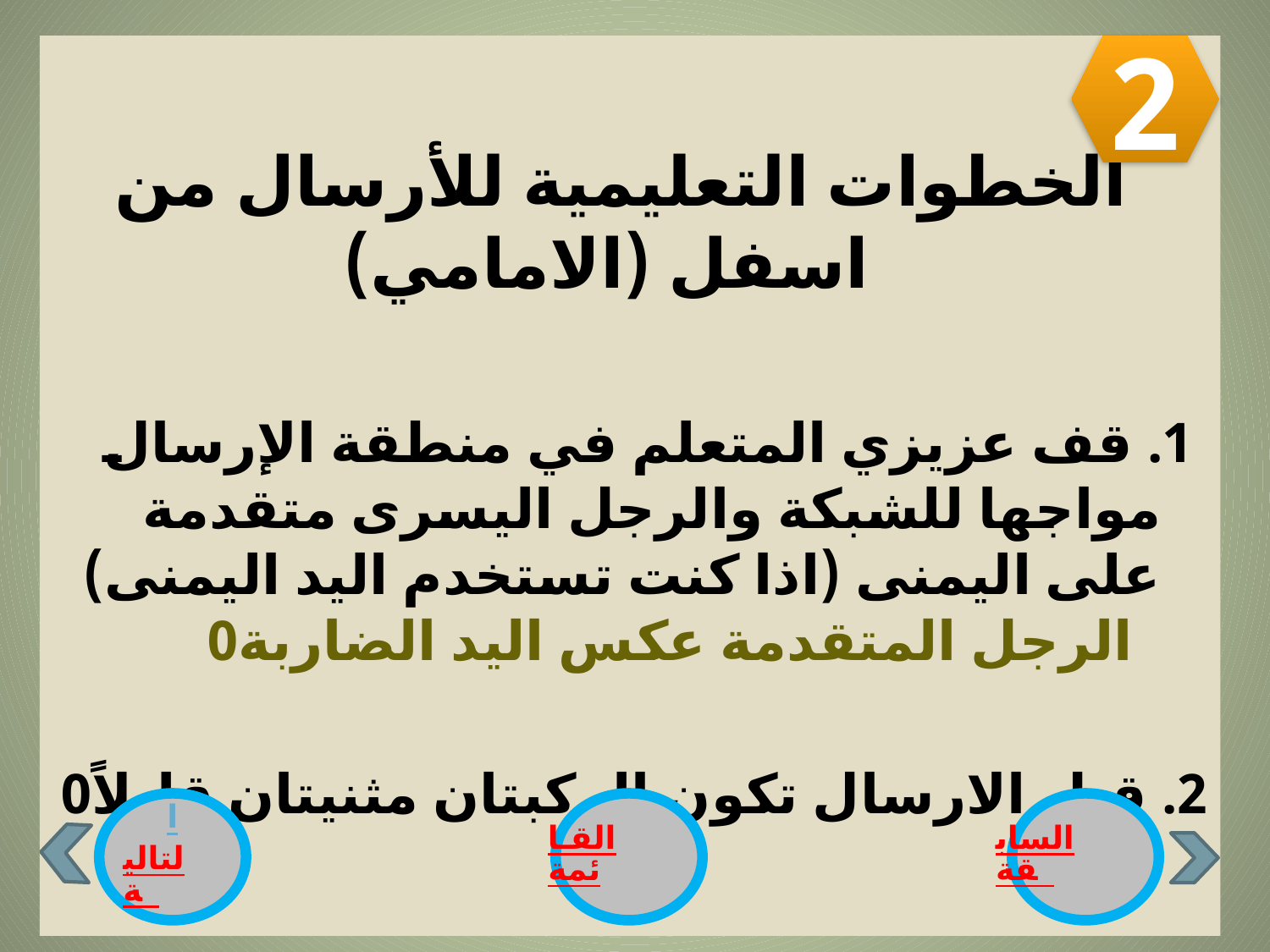

الخطوات التعليمية للأرسال من اسفل (الامامي)

 1. قف عزيزي المتعلم في منطقة الإرسال مواجها للشبكة والرجل اليسرى متقدمة على اليمنى (اذا كنت تستخدم اليد اليمنى)     الرجل المتقدمة عكس اليد الضاربة0

2. قبل الارسال تكون الركبتان مثنيتان قليلاً0

2
التالية
القـائمة
السابقة